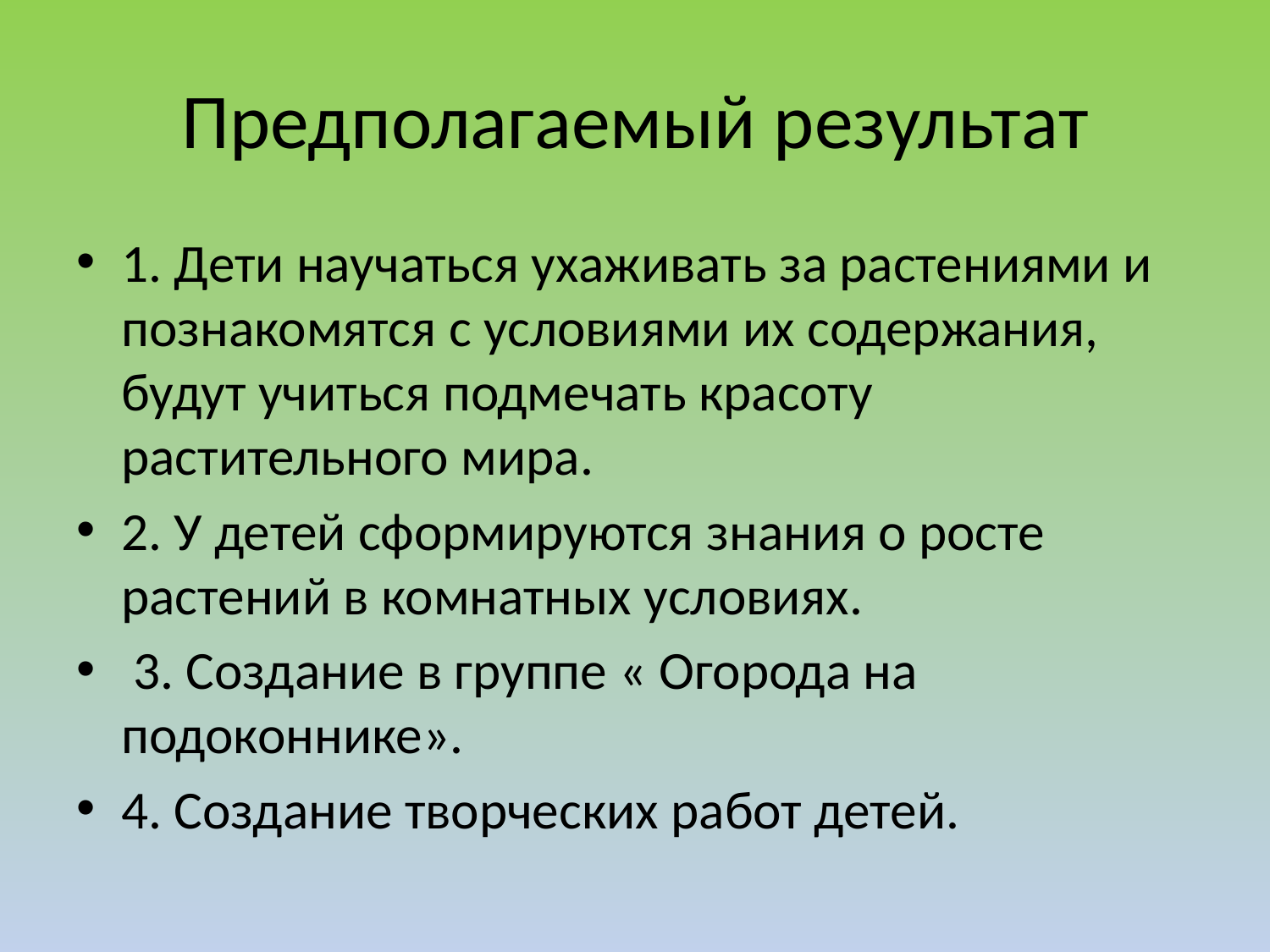

# Предполагаемый результат
1. Дети научаться ухаживать за растениями и познакомятся с условиями их содержания, будут учиться подмечать красоту растительного мира.
2. У детей сформируются знания о росте растений в комнатных условиях.
 3. Создание в группе « Огорода на подоконнике».
4. Создание творческих работ детей.